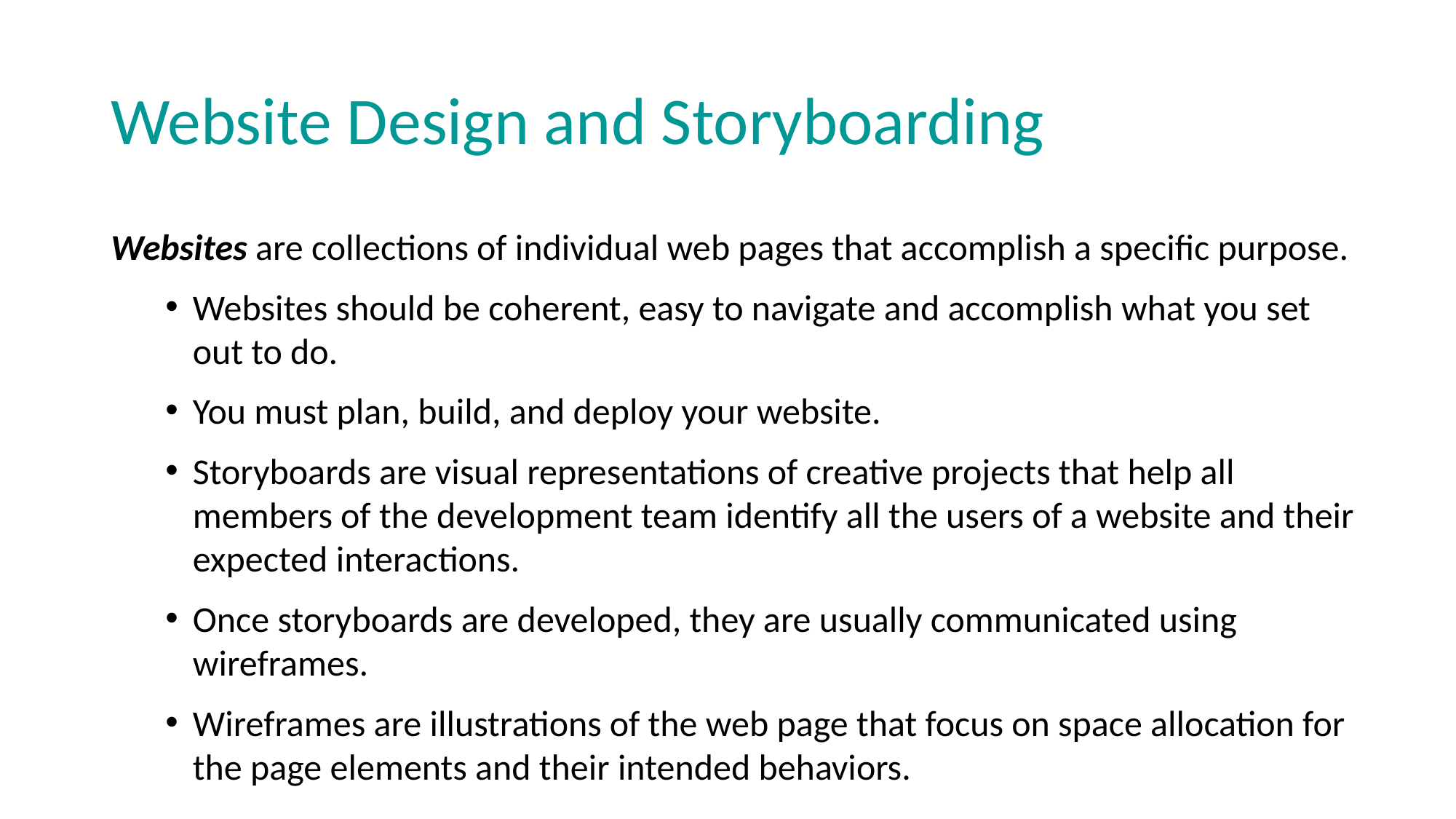

# Website Design and Storyboarding
Websites are collections of individual web pages that accomplish a specific purpose.
Websites should be coherent, easy to navigate and accomplish what you set out to do.
You must plan, build, and deploy your website.
Storyboards are visual representations of creative projects that help all members of the development team identify all the users of a website and their expected interactions.
Once storyboards are developed, they are usually communicated using wireframes.
Wireframes are illustrations of the web page that focus on space allocation for the page elements and their intended behaviors.